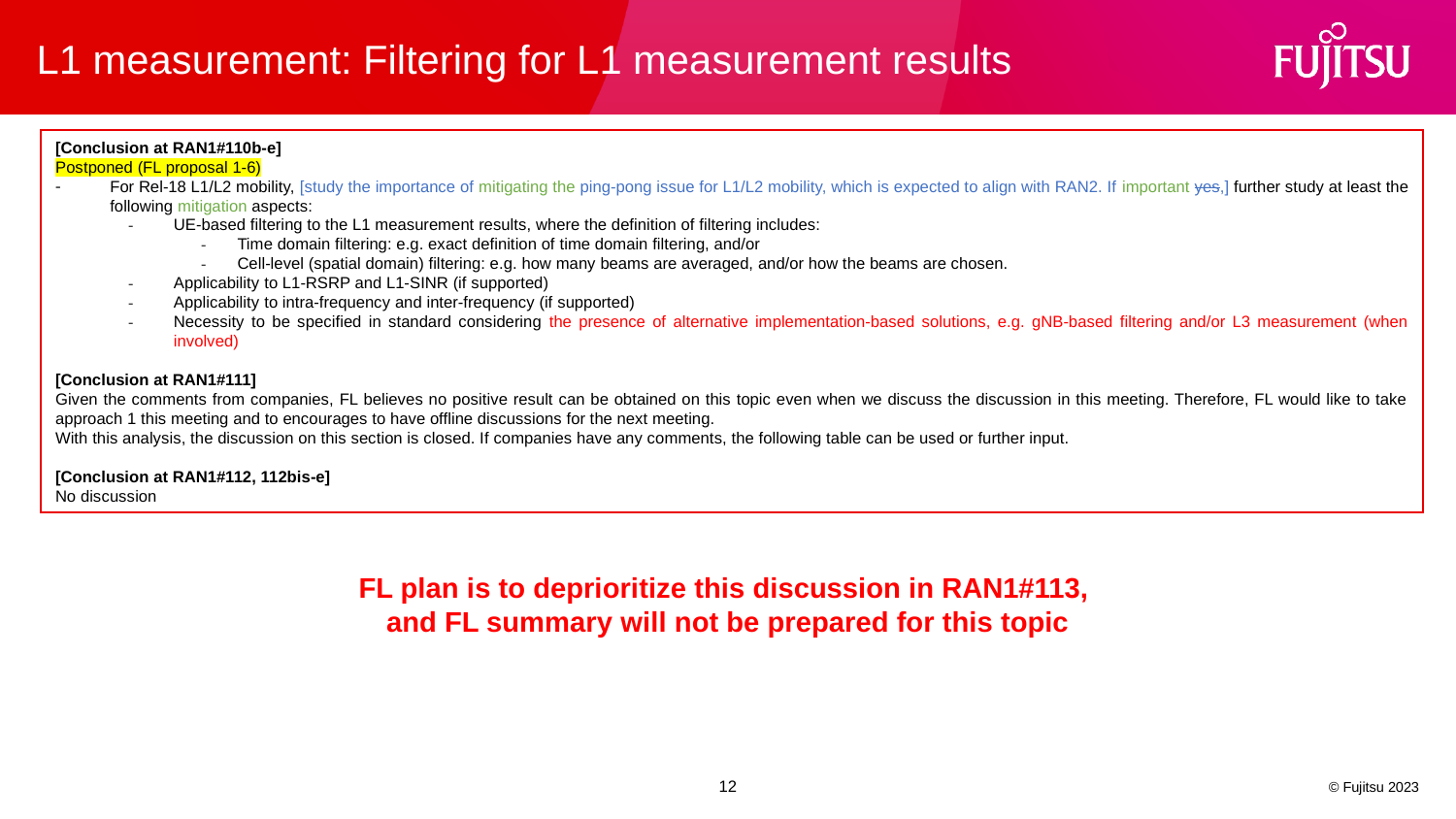

# L1 measurement: Filtering for L1 measurement results
[Conclusion at RAN1#110b-e]
Postponed (FL proposal 1-6)
For Rel-18 L1/L2 mobility, [study the importance of mitigating the ping-pong issue for L1/L2 mobility, which is expected to align with RAN2. If important yes,] further study at least the following mitigation aspects:
UE-based filtering to the L1 measurement results, where the definition of filtering includes:
Time domain filtering: e.g. exact definition of time domain filtering, and/or
Cell-level (spatial domain) filtering: e.g. how many beams are averaged, and/or how the beams are chosen.
Applicability to L1-RSRP and L1-SINR (if supported)
Applicability to intra-frequency and inter-frequency (if supported)
Necessity to be specified in standard considering the presence of alternative implementation-based solutions, e.g. gNB-based filtering and/or L3 measurement (when involved)

[Conclusion at RAN1#111]
Given the comments from companies, FL believes no positive result can be obtained on this topic even when we discuss the discussion in this meeting. Therefore, FL would like to take approach 1 this meeting and to encourages to have offline discussions for the next meeting.
With this analysis, the discussion on this section is closed. If companies have any comments, the following table can be used or further input.

[Conclusion at RAN1#112, 112bis-e]
No discussion
FL plan is to deprioritize this discussion in RAN1#113,
and FL summary will not be prepared for this topic
12
© Fujitsu 2023